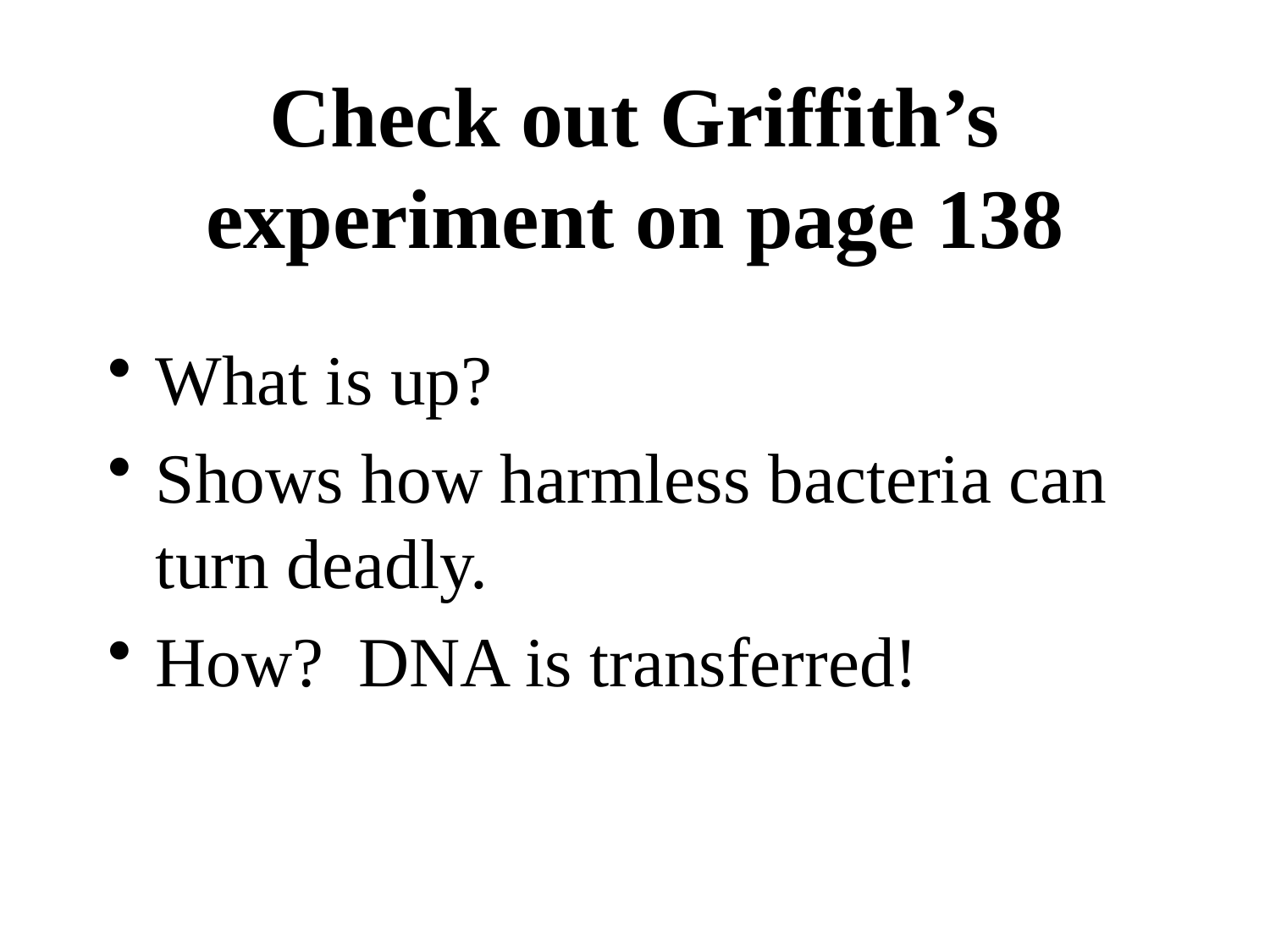

# Check out Griffith’s experiment on page 138
What is up?
Shows how harmless bacteria can turn deadly.
How?  DNA is transferred!